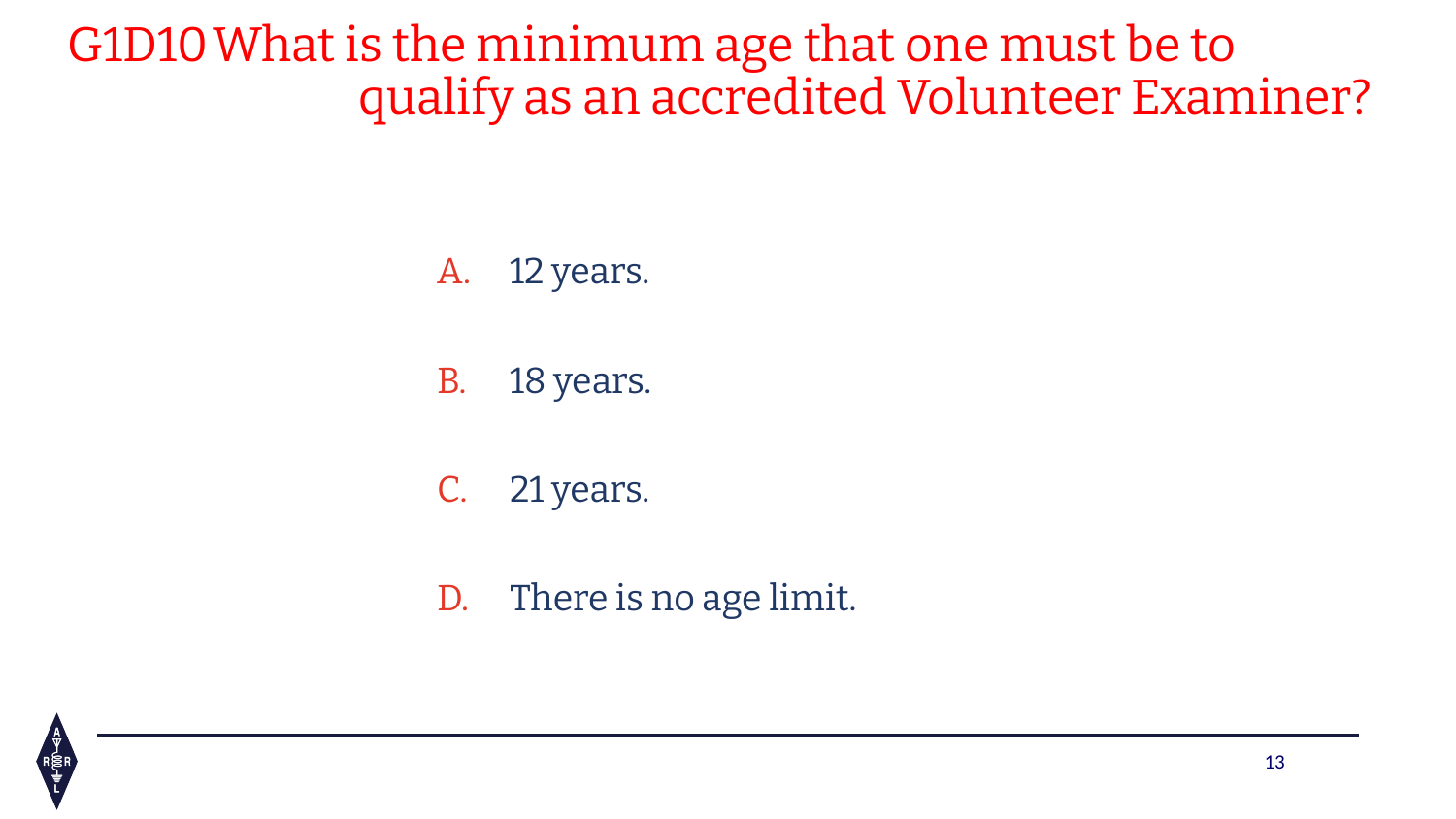

G1D10	What is the minimum age that one must be to 			qualify as an accredited Volunteer Examiner?
12 years.

18 years.

21 years.

There is no age limit.
13